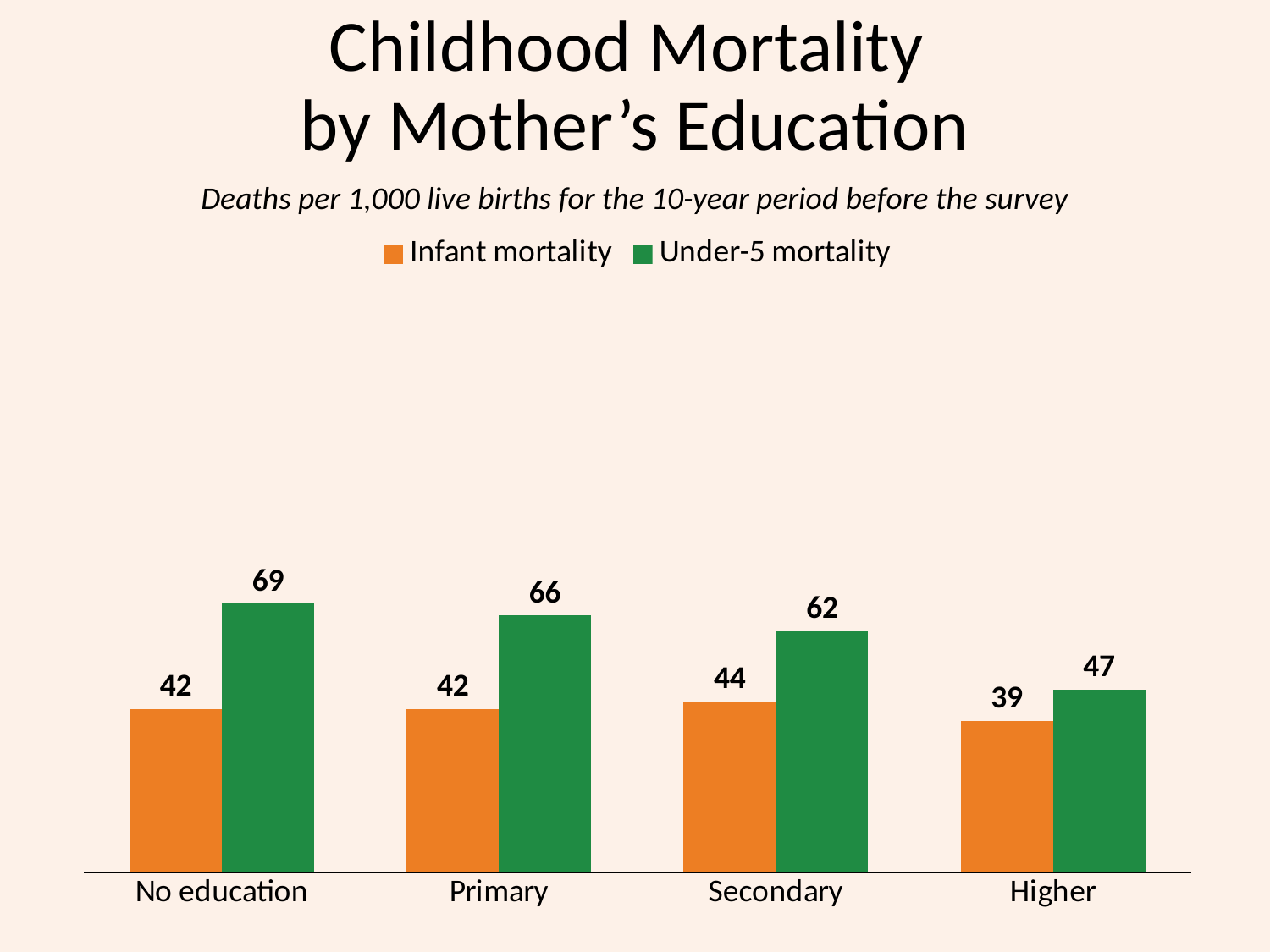

# Childhood Mortality by Mother’s Education
Deaths per 1,000 live births for the 10-year period before the survey

### Chart

| Category | Infant mortality | Under-5 mortality |
|---|---|---|
| No education | 42.0 | 69.0 |
| Primary | 42.0 | 66.0 |
| Secondary | 44.0 | 62.0 |
| Higher | 39.0 | 47.0 |